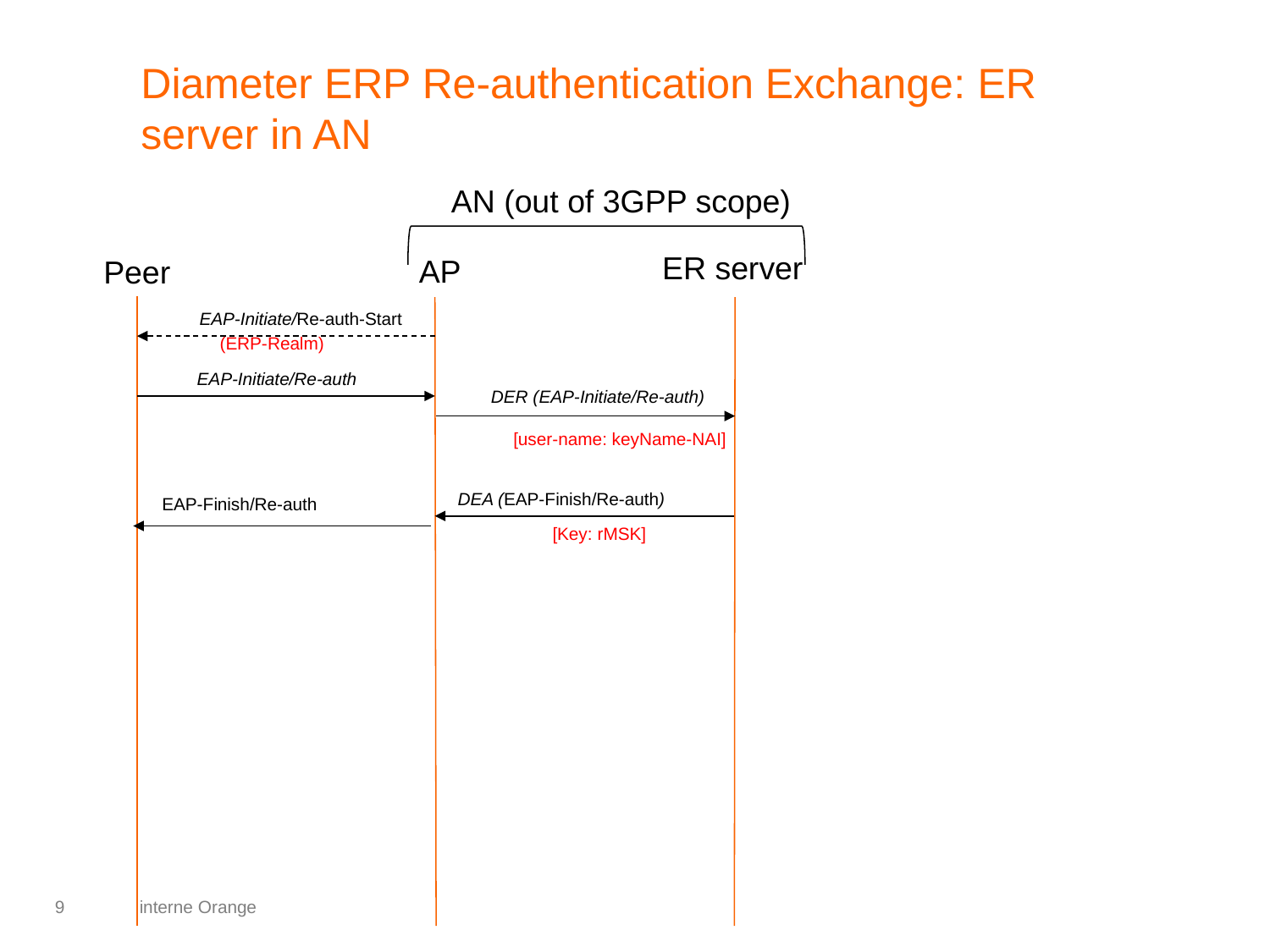

# Diameter ERP Re-authentication Exchange: ER server in AN
AN (out of 3GPP scope)
ER server
AP
Peer
EAP-Initiate/Re-auth-Start
(ERP-Realm)
EAP-Initiate/Re-auth
DER (EAP-Initiate/Re-auth)
[user-name: keyName-NAI]
DEA (EAP-Finish/Re-auth)
EAP-Finish/Re-auth
[Key: rMSK]